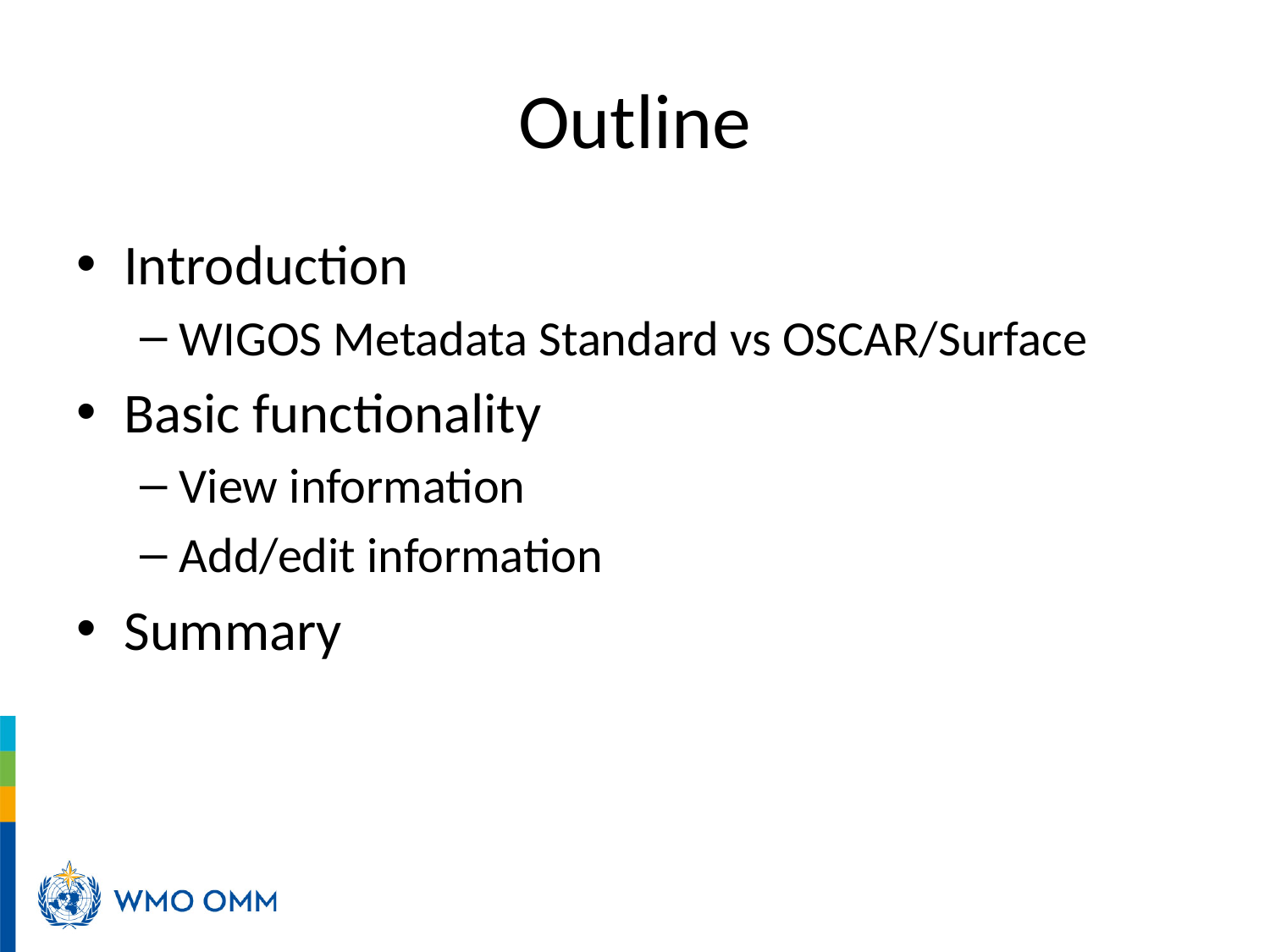

# Outline
Introduction
WIGOS Metadata Standard vs OSCAR/Surface
Basic functionality
View information
Add/edit information
Summary